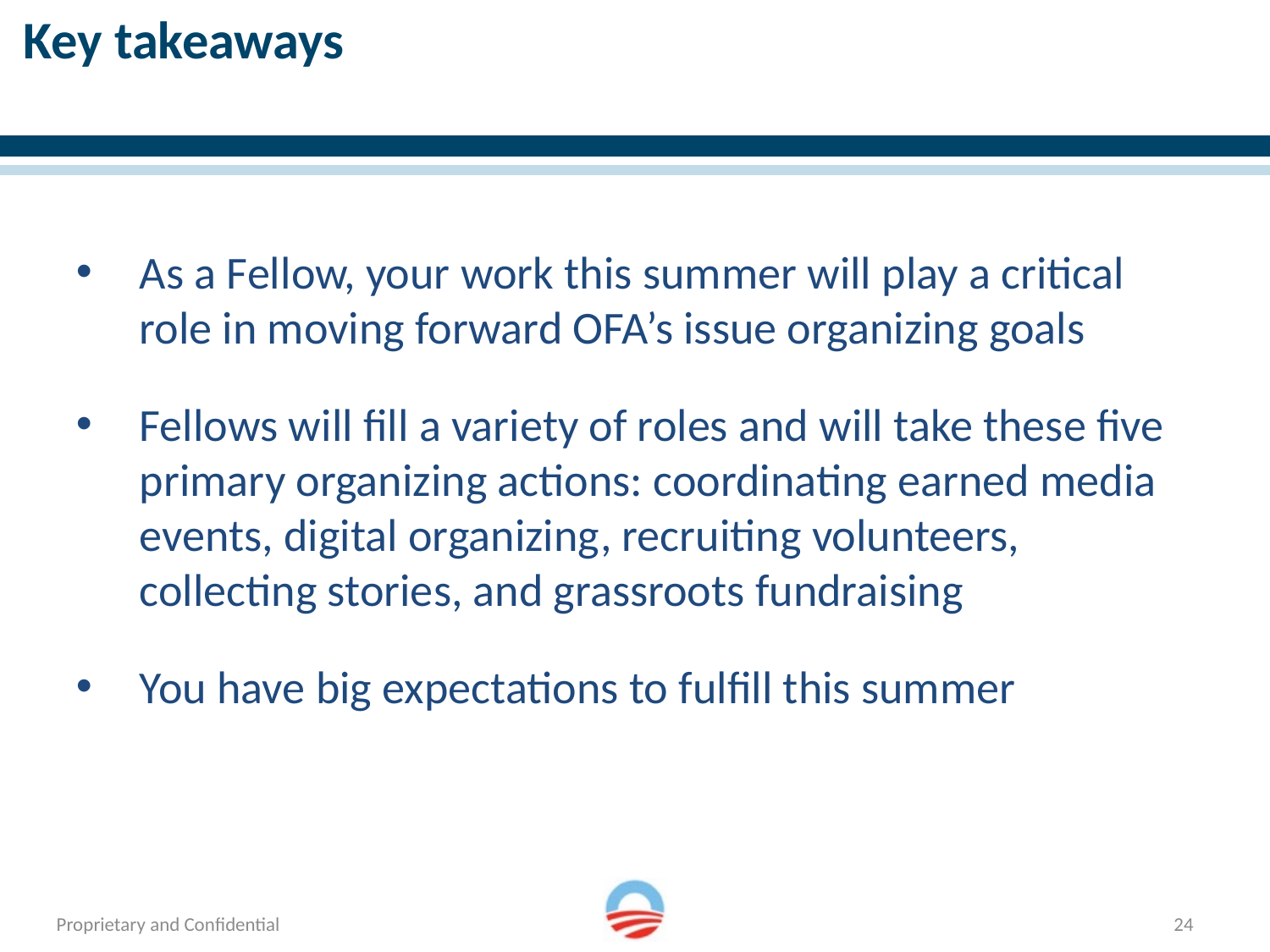

# Key takeaways
As a Fellow, your work this summer will play a critical role in moving forward OFA’s issue organizing goals
Fellows will fill a variety of roles and will take these five primary organizing actions: coordinating earned media events, digital organizing, recruiting volunteers, collecting stories, and grassroots fundraising
You have big expectations to fulfill this summer

24